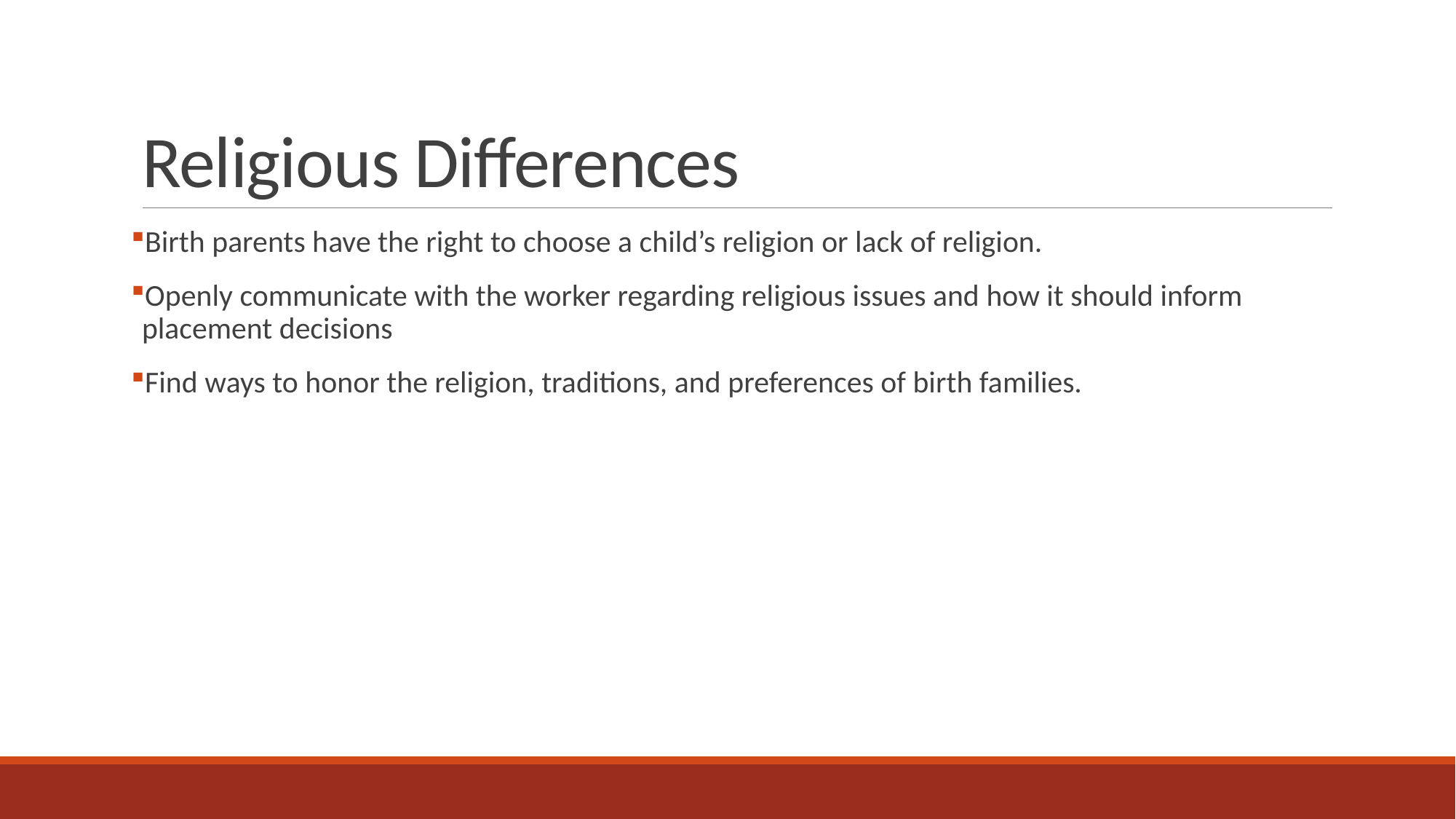

# Religious Differences
Birth parents have the right to choose a child’s religion or lack of religion.
Openly communicate with the worker regarding religious issues and how it should inform placement decisions
Find ways to honor the religion, traditions, and preferences of birth families.